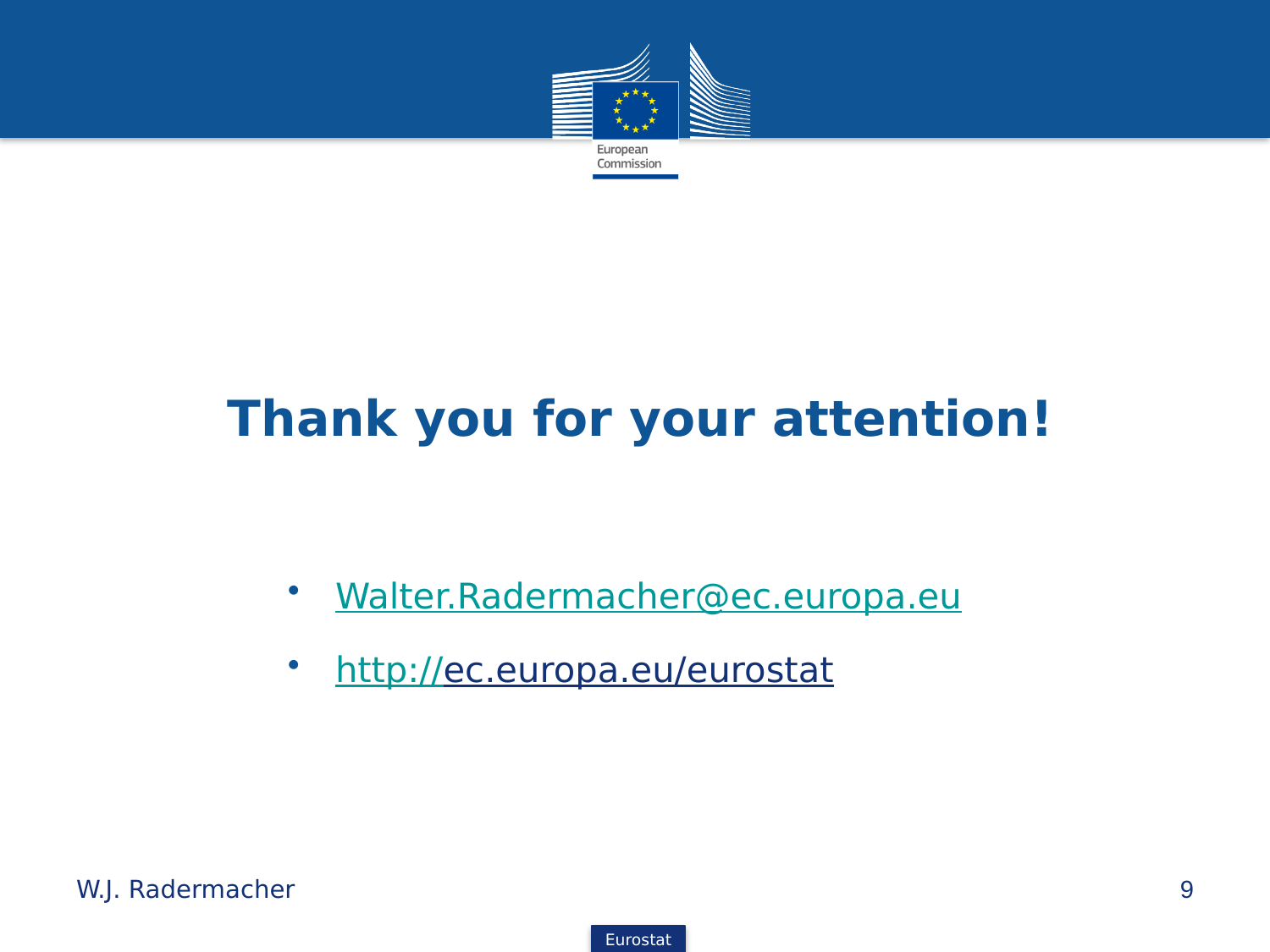

# Thank you for your attention!
Walter.Radermacher@ec.europa.eu
http://ec.europa.eu/eurostat

W.J. Radermacher
9